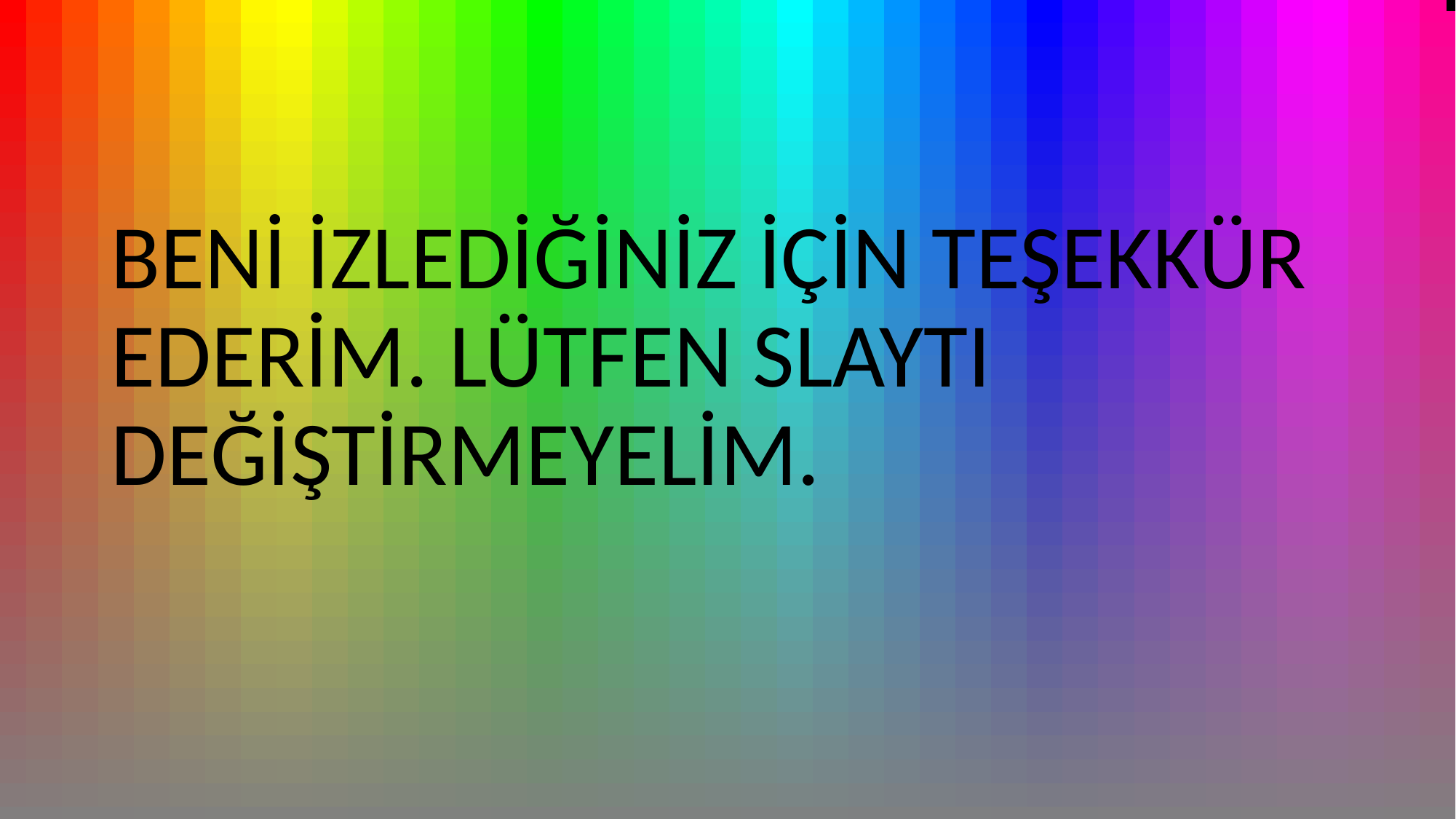

BENİ İZLEDİĞİNİZ İÇİN TEŞEKKÜR EDERİM. LÜTFEN SLAYTI DEĞİŞTİRMEYELİM.